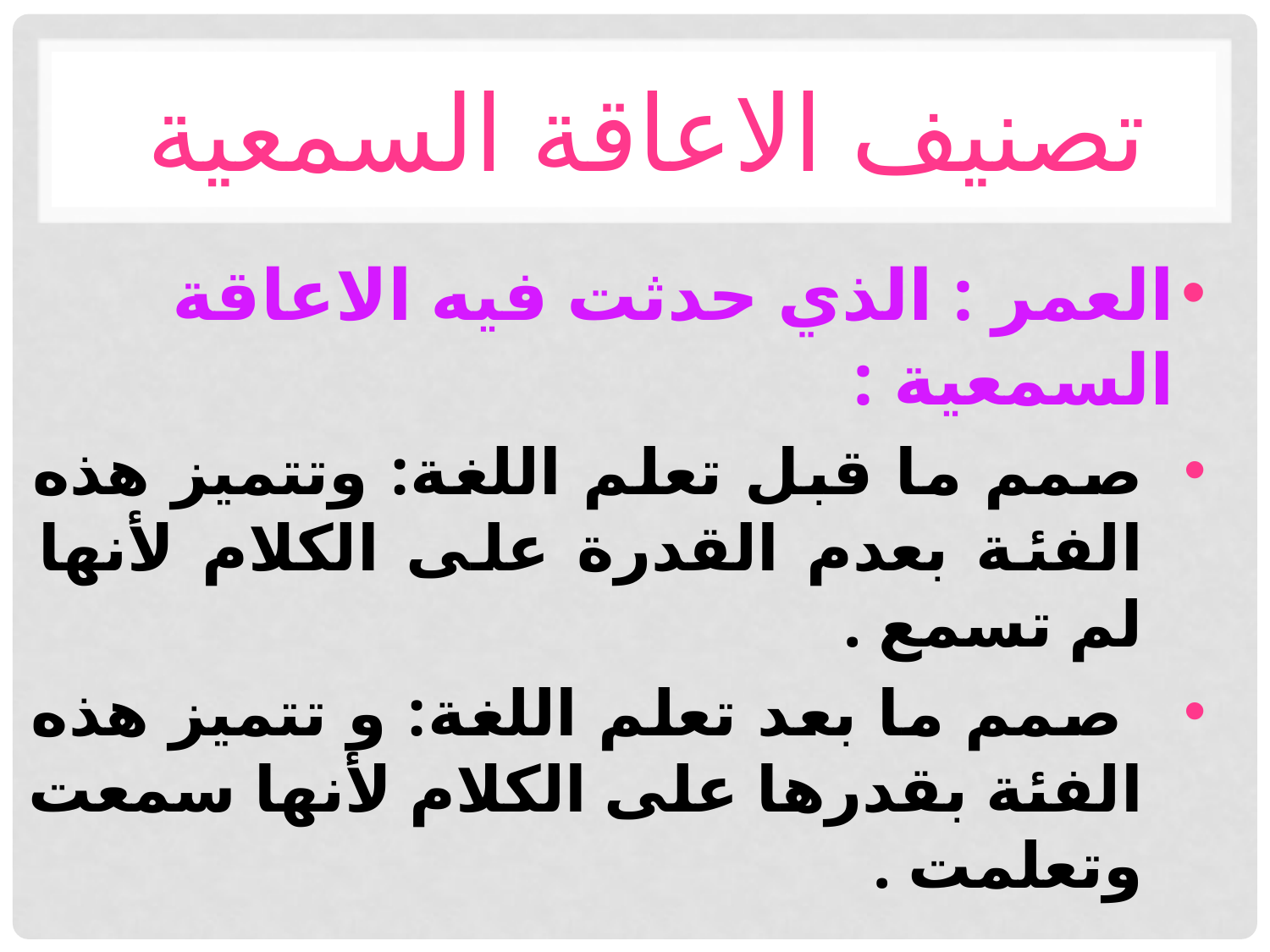

# تصنيف الاعاقة السمعية
العمر : الذي حدثت فيه الاعاقة السمعية :
صمم ما قبل تعلم اللغة: وتتميز هذه الفئة بعدم القدرة على الكلام لأنها لم تسمع .
 صمم ما بعد تعلم اللغة: و تتميز هذه الفئة بقدرها على الكلام لأنها سمعت وتعلمت .